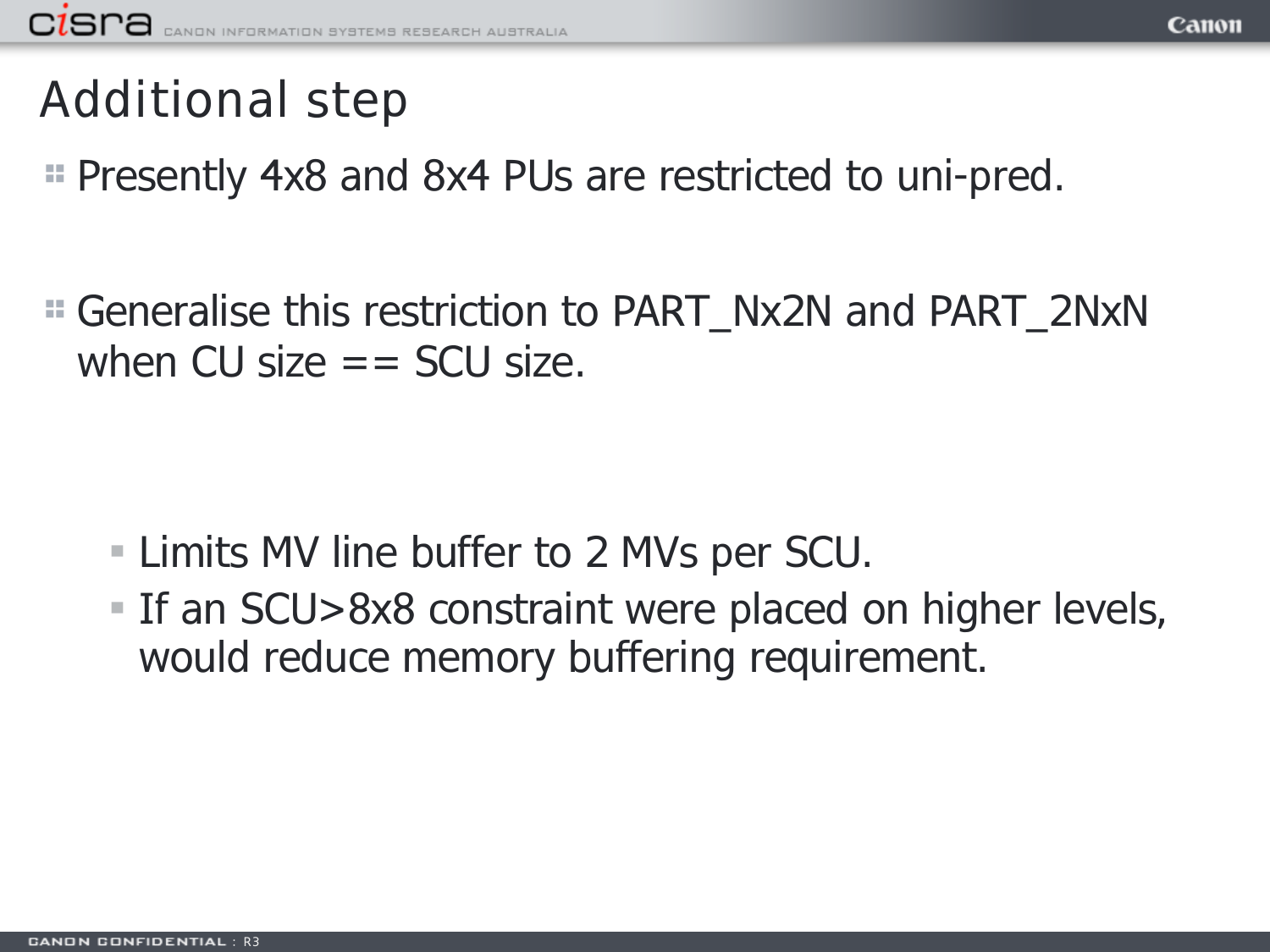

# Additional step
Presently 4x8 and 8x4 PUs are restricted to uni-pred.

Generalise this restriction to PART_Nx2N and PART_2NxN when CU size == SCU size.

Limits MV line buffer to 2 MVs per SCU.
If an SCU>8x8 constraint were placed on higher levels, would reduce memory buffering requirement.